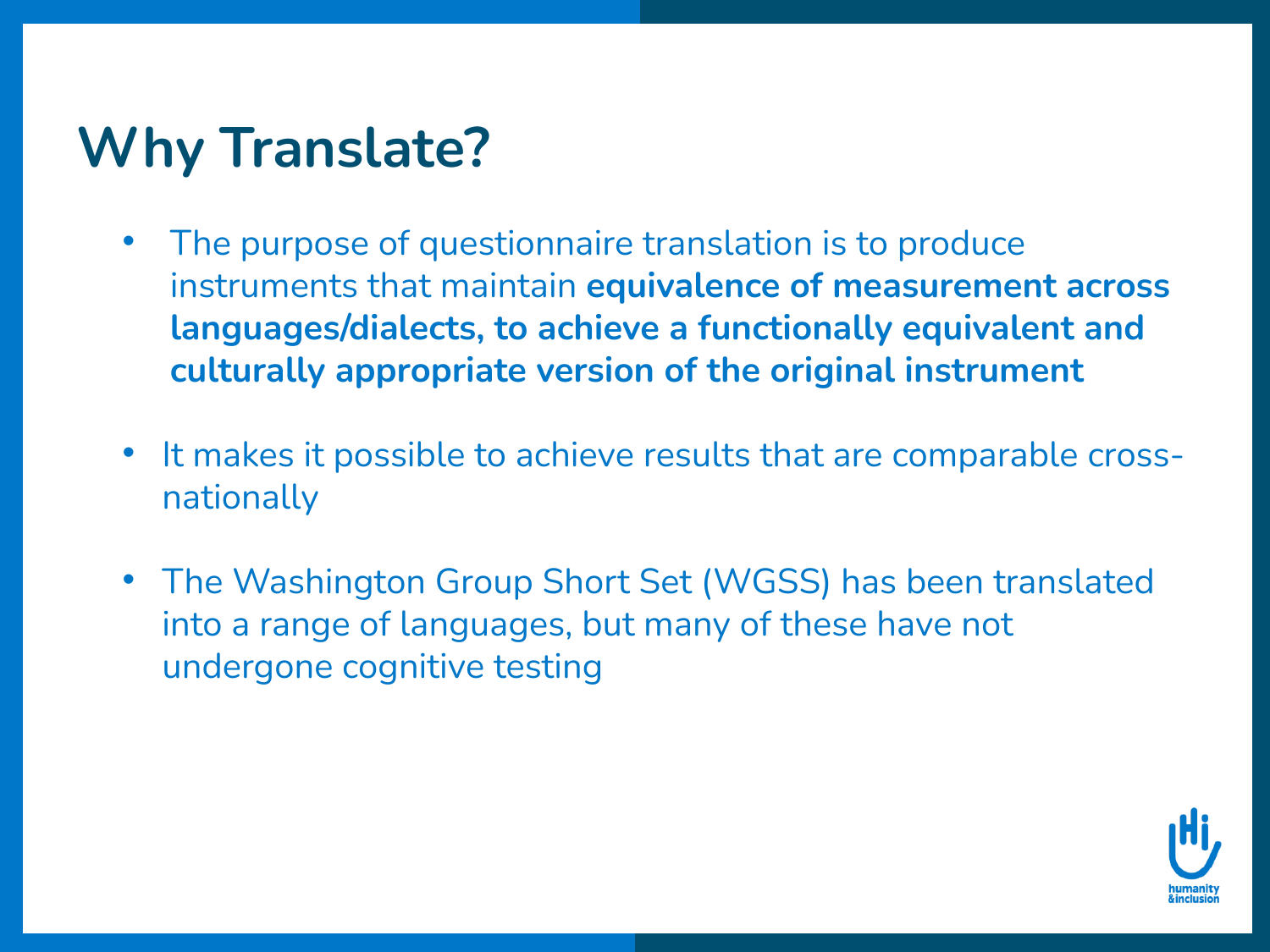

# Why Translate?
The purpose of questionnaire translation is to produce instruments that maintain equivalence of measurement across languages/dialects, to achieve a functionally equivalent and culturally appropriate version of the original instrument

It makes it possible to achieve results that are comparable cross-nationally

The Washington Group Short Set (WGSS) has been translated into a range of languages, but many of these have not undergone cognitive testing